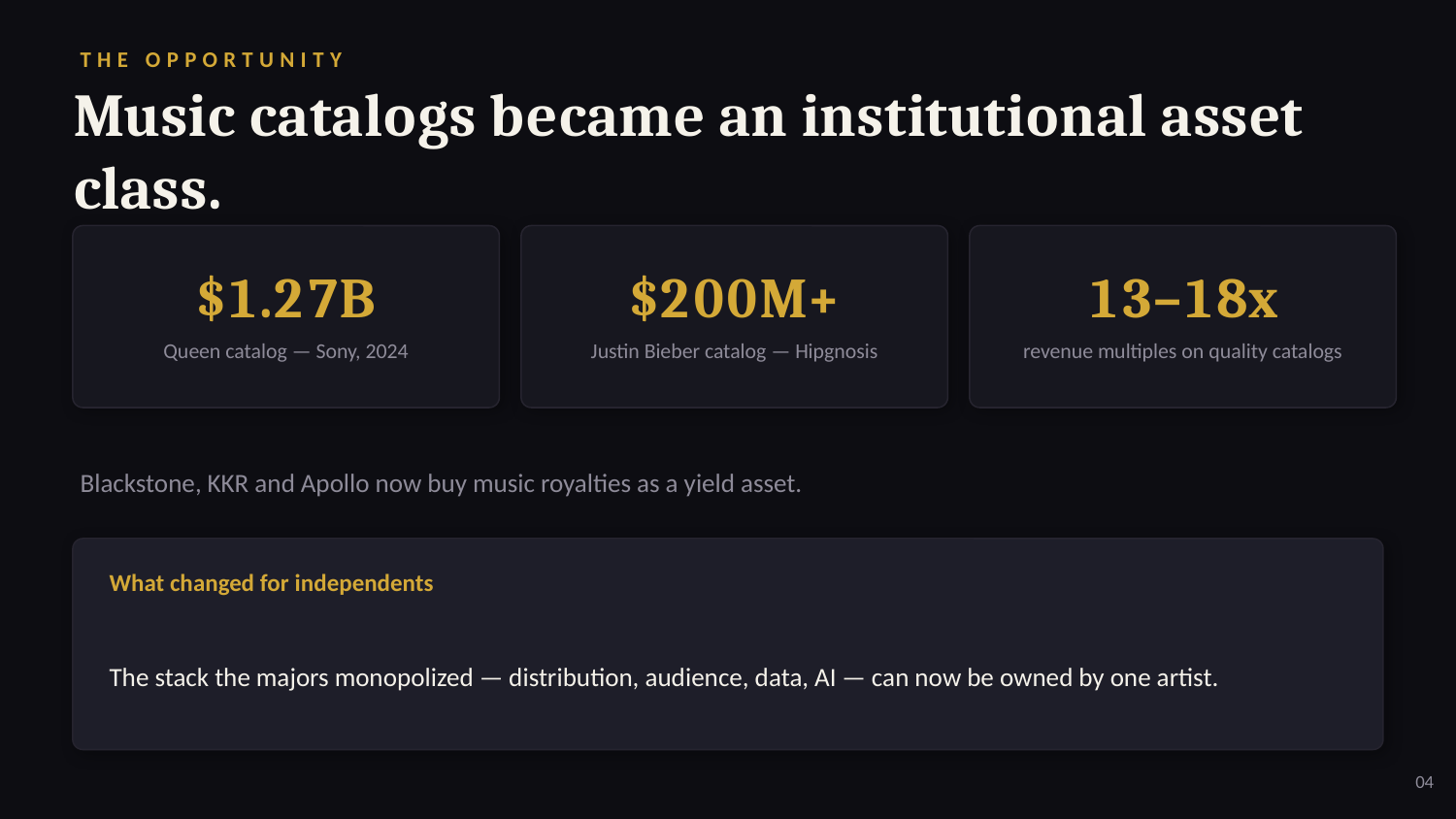

THE OPPORTUNITY
Music catalogs became an institutional asset class.

$1.27B
$200M+
13–18x
Queen catalog — Sony, 2024
Justin Bieber catalog — Hipgnosis
revenue multiples on quality catalogs
Blackstone, KKR and Apollo now buy music royalties as a yield asset.

What changed for independents
The stack the majors monopolized — distribution, audience, data, AI — can now be owned by one artist.
04